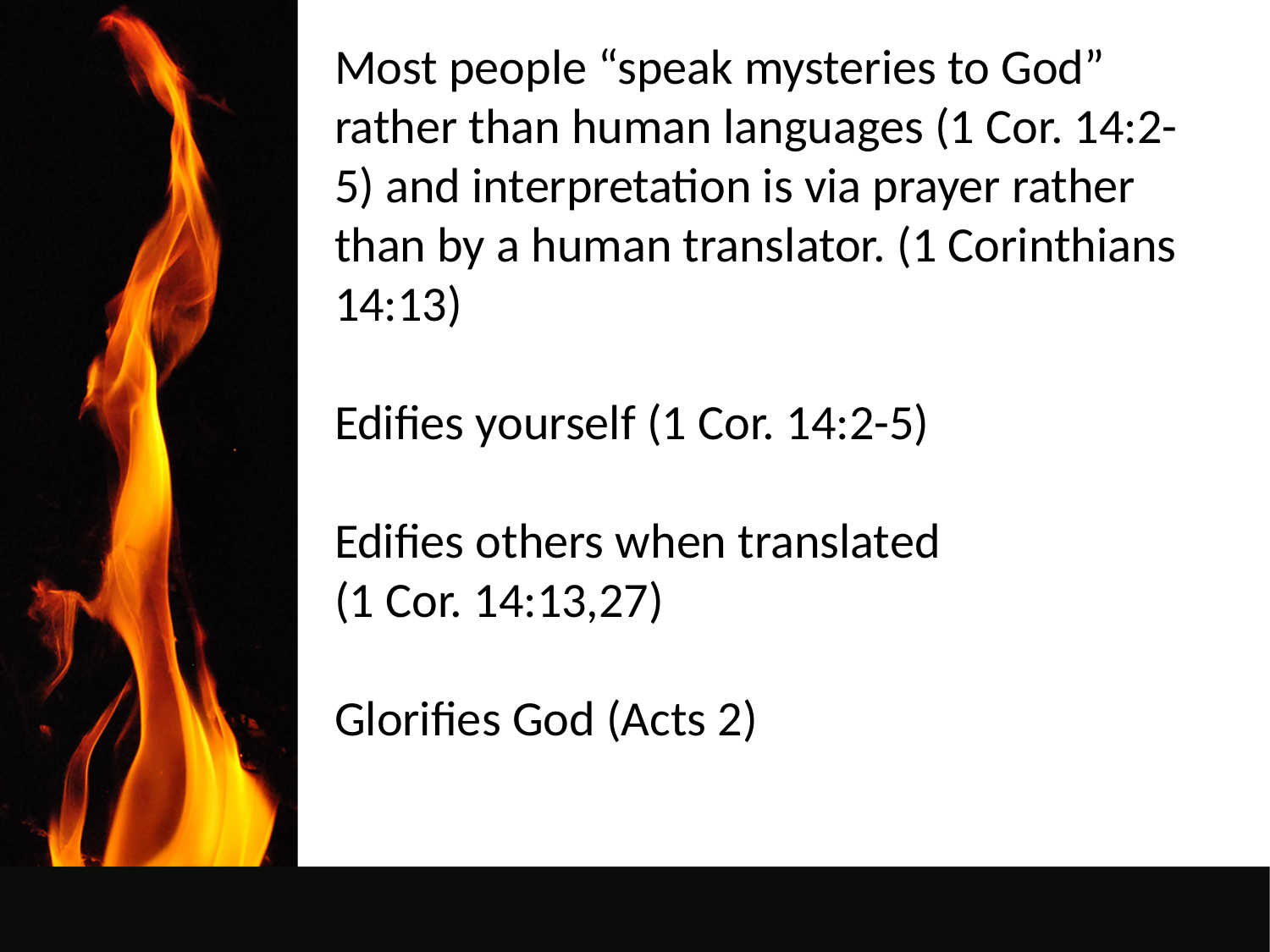

Most people “speak mysteries to God” rather than human languages (1 Cor. 14:2-5) and interpretation is via prayer rather than by a human translator. (1 Corinthians 14:13)
Edifies yourself (1 Cor. 14:2-5)
Edifies others when translated
(1 Cor. 14:13,27)
Glorifies God (Acts 2)